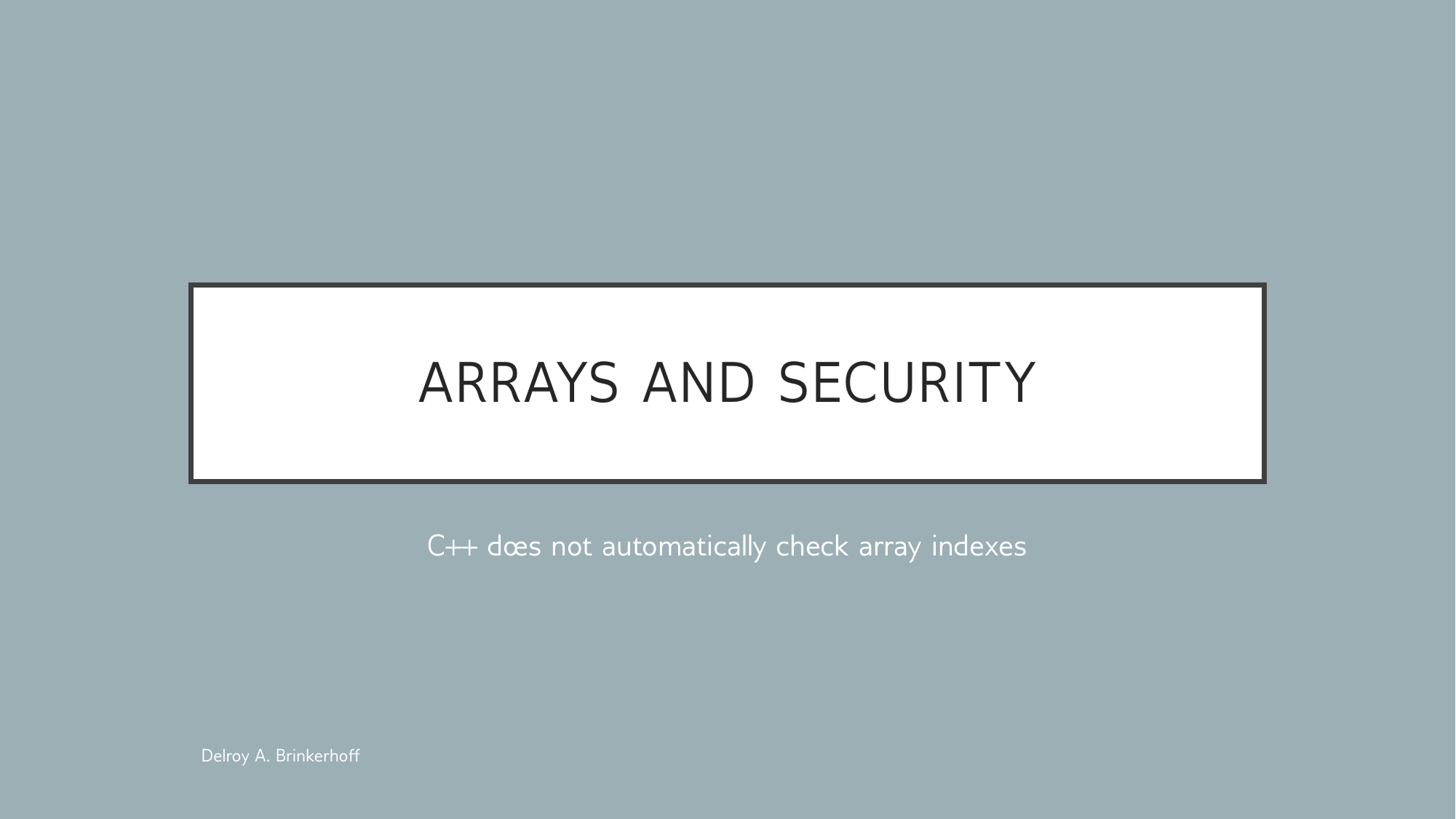

# Arrays and Security
C++ does not automatically check array indexes
Delroy A. Brinkerhoff